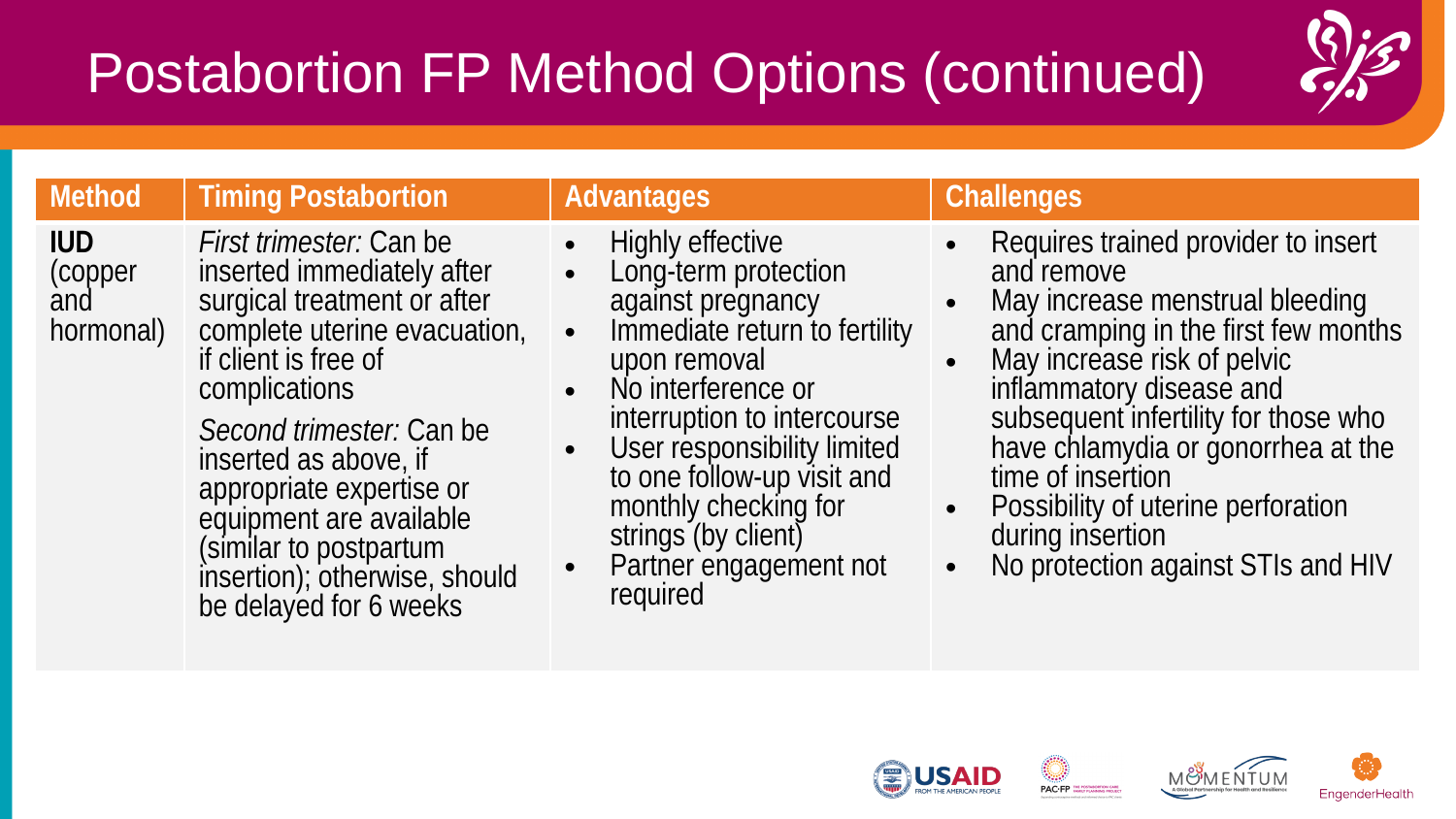

Postabortion FP Method Options (continued)
| Method | Timing Postabortion | Advantages | Challenges |
| --- | --- | --- | --- |
| IUD (copper and hormonal) | First trimester: Can be inserted immediately after surgical treatment or after complete uterine evacuation, if client is free of complications  Second trimester: Can be inserted as above, if appropriate expertise or equipment are available (similar to postpartum insertion); otherwise, should be delayed for 6 weeks | Highly effective  Long-term protection against pregnancy Immediate return to fertility upon removal No interference or interruption to intercourse User responsibility limited to one follow-up visit and monthly checking for strings (by client) Partner engagement not required | Requires trained provider to insert and remove May increase menstrual bleeding and cramping in the first few months May increase risk of pelvic inflammatory disease and subsequent infertility for those who have chlamydia or gonorrhea at the time of insertion Possibility of uterine perforation during insertion No protection against STIs and HIV |